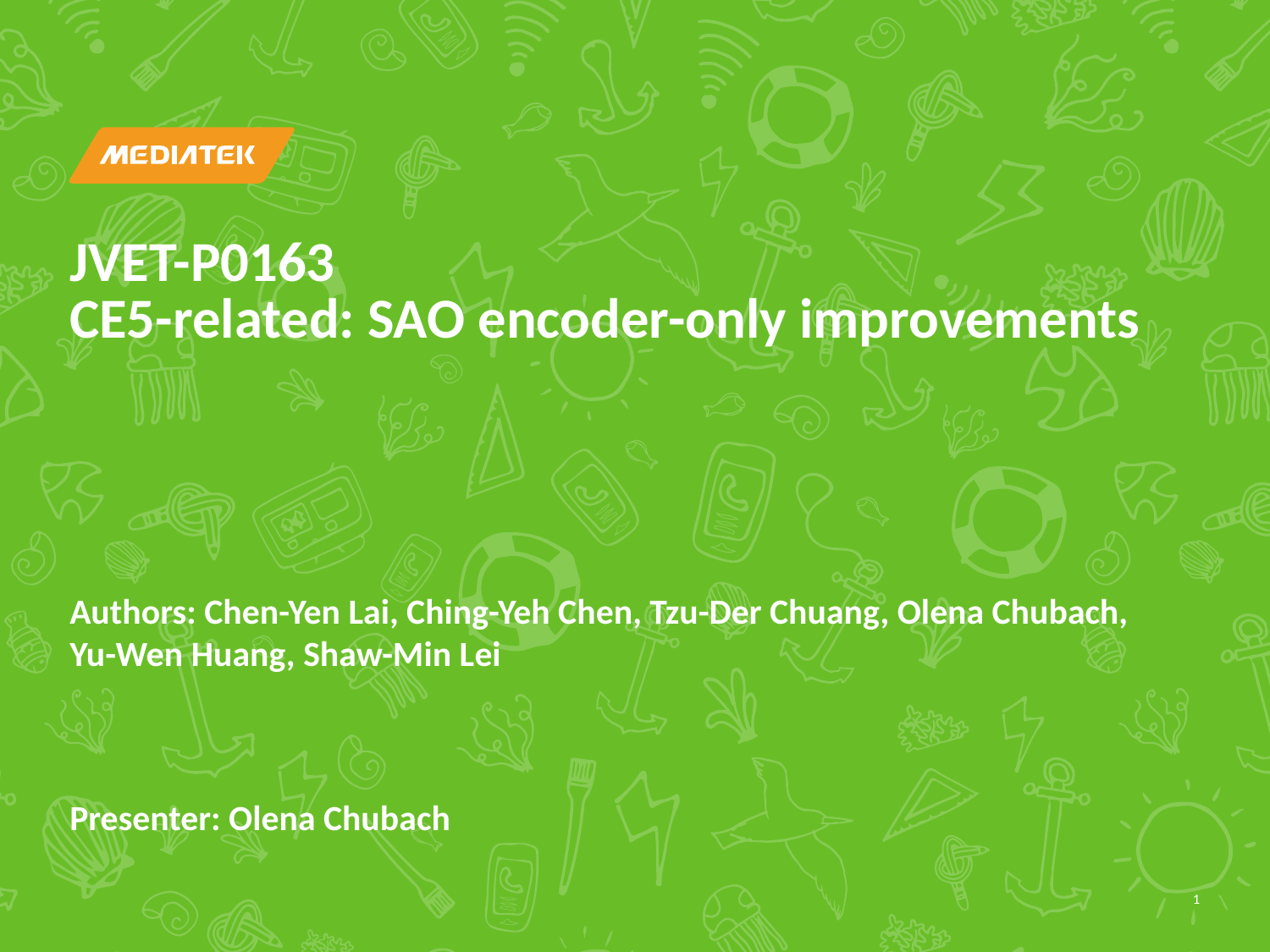

# JVET-P0163 CE5-related: SAO encoder-only improvements
Authors: Chen-Yen Lai, Ching-Yeh Chen, Tzu-Der Chuang, Olena Chubach,
Yu-Wen Huang, Shaw-Min Lei

Presenter: Olena Chubach
1